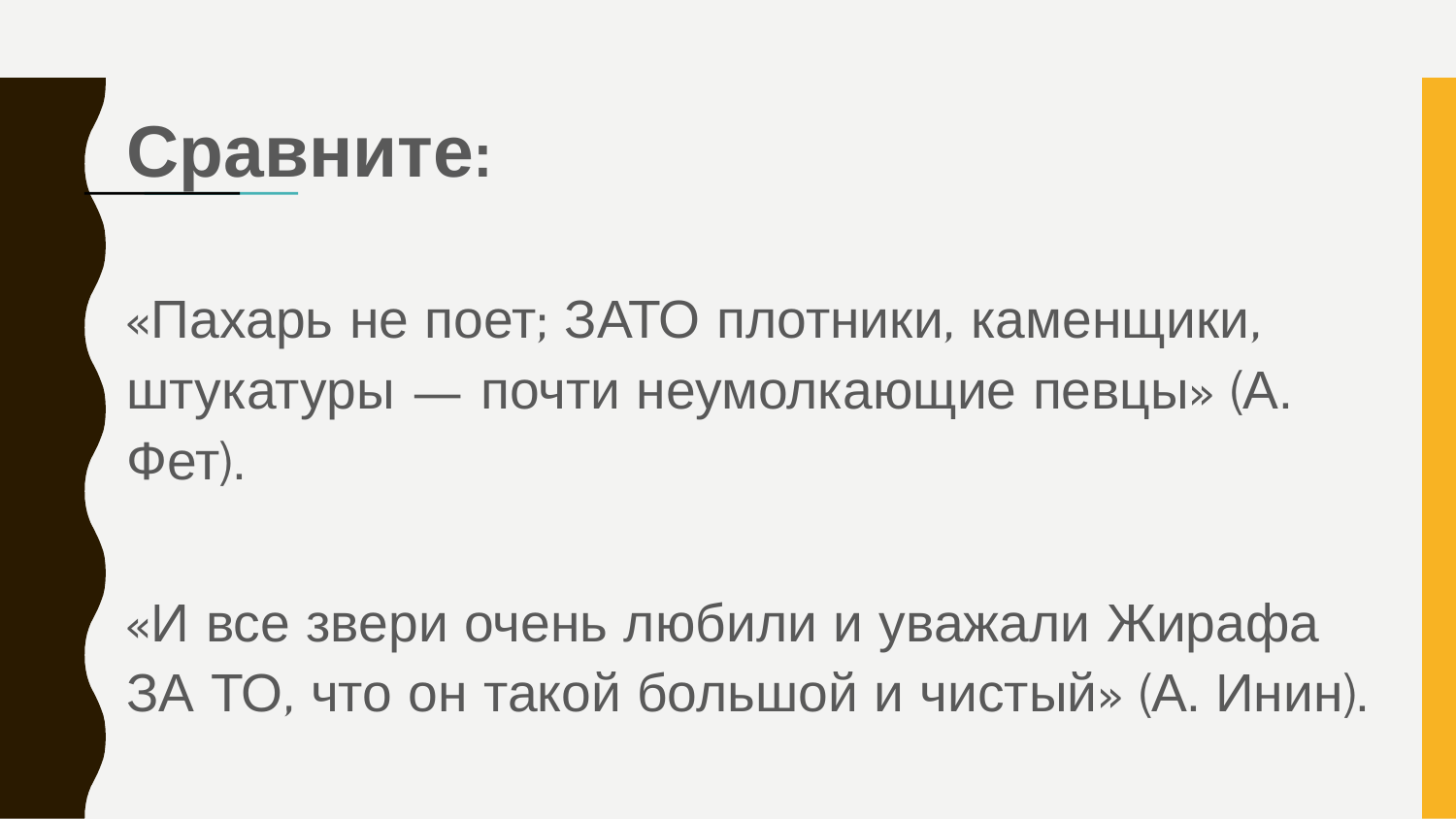

# Сравните:
«Пахарь не поет; ЗАТО плотники, каменщики, штукатуры — почти неумолкающие певцы» (А. Фет).

«И все звери очень любили и уважали Жирафа ЗА ТО, что он такой большой и чистый» (А. Инин).